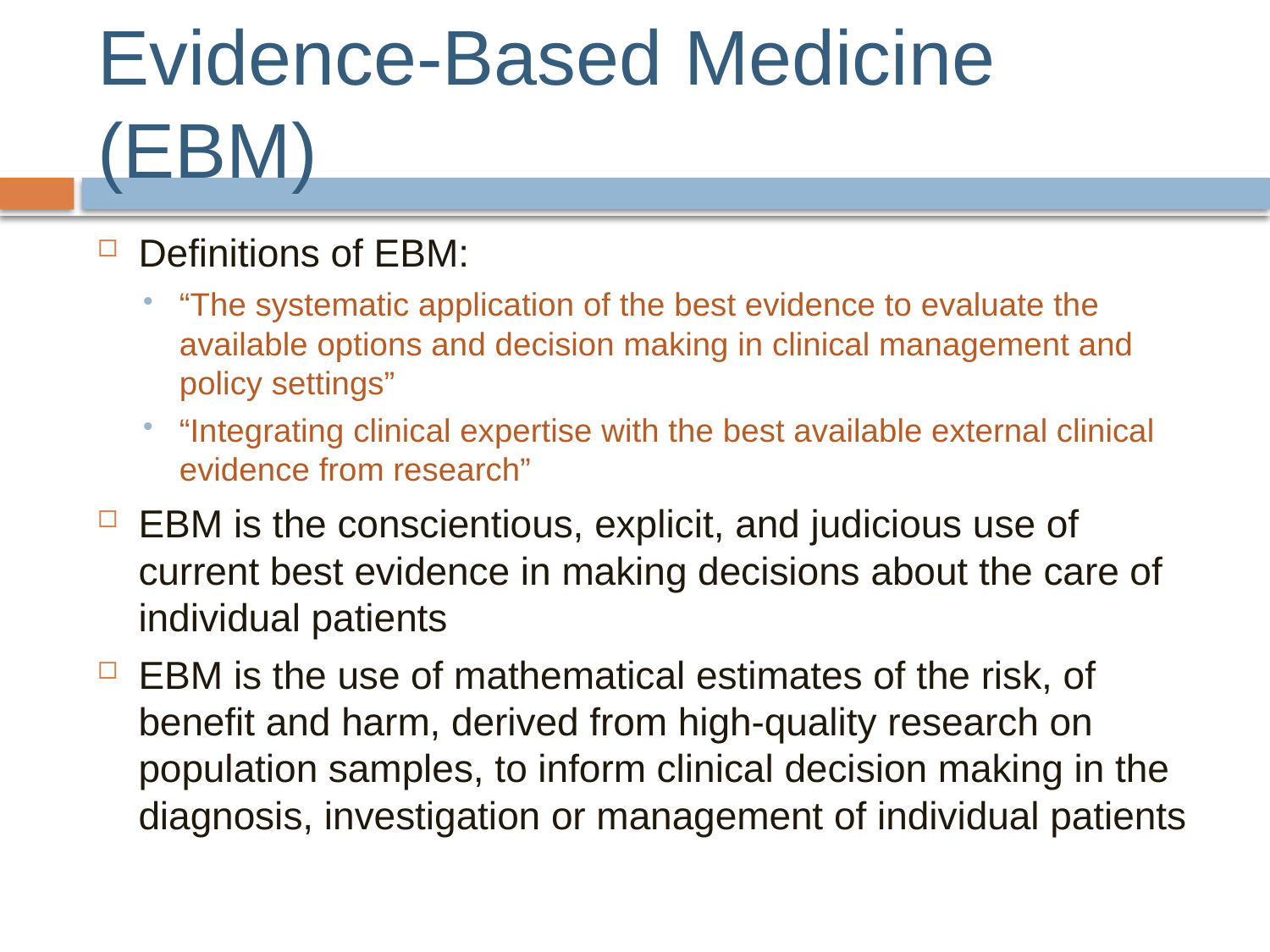

# Evidence-Based Medicine (EBM)
Definitions of EBM:
“The systematic application of the best evidence to evaluate the available options and decision making in clinical management and policy settings”
“Integrating clinical expertise with the best available external clinical evidence from research”
EBM is the conscientious, explicit, and judicious use of current best evidence in making decisions about the care of individual patients
EBM is the use of mathematical estimates of the risk, of benefit and harm, derived from high-quality research on population samples, to inform clinical decision making in the diagnosis, investigation or management of individual patients